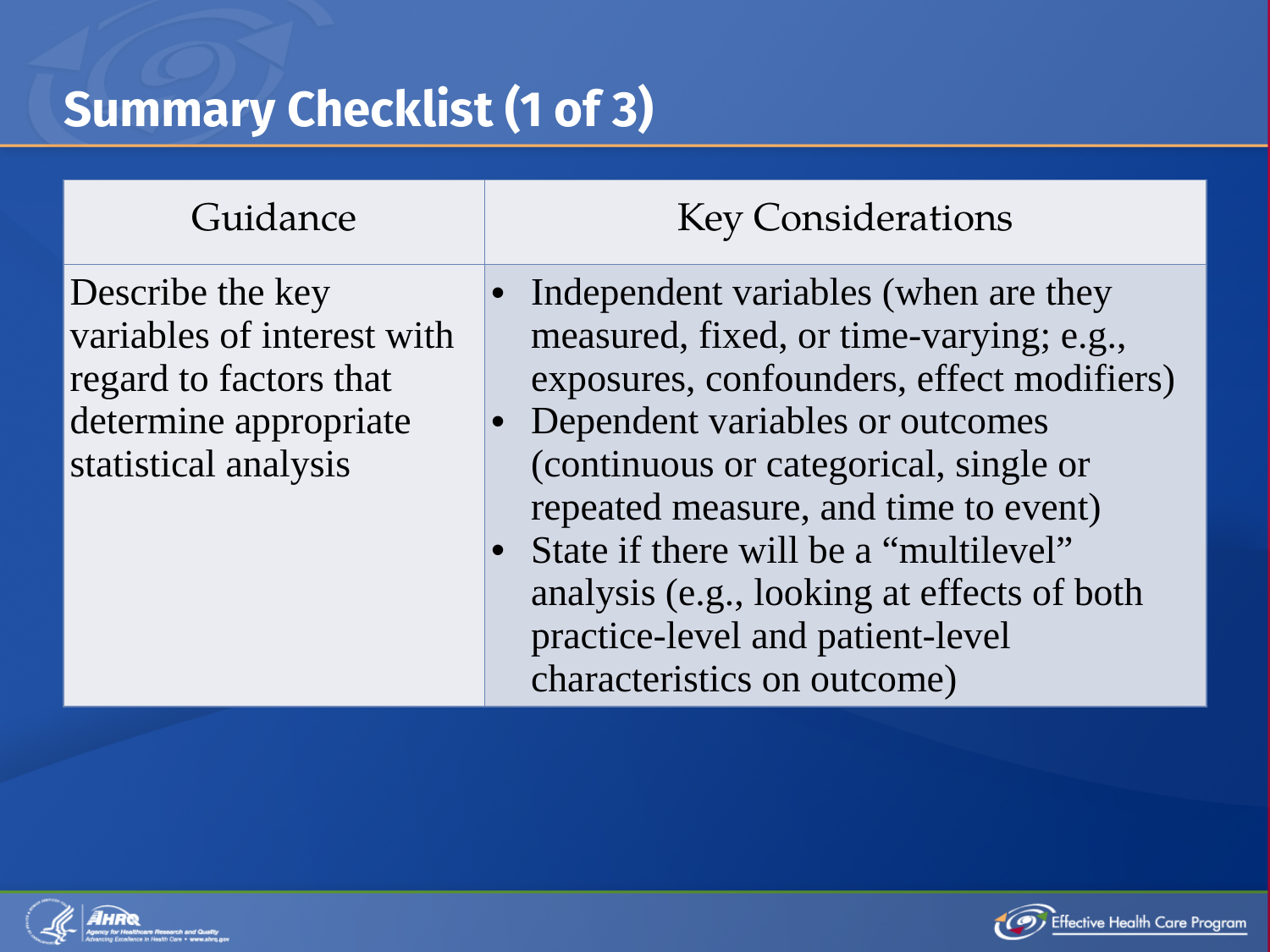

# Summary Checklist (1 of 3)
| Guidance | Key Considerations |
| --- | --- |
| Describe the key variables of interest with regard to factors that determine appropriate statistical analysis | Independent variables (when are they measured, fixed, or time-varying; e.g., exposures, confounders, effect modifiers) Dependent variables or outcomes (continuous or categorical, single or repeated measure, and time to event) State if there will be a “multilevel” analysis (e.g., looking at effects of both practice-level and patient-level characteristics on outcome) |